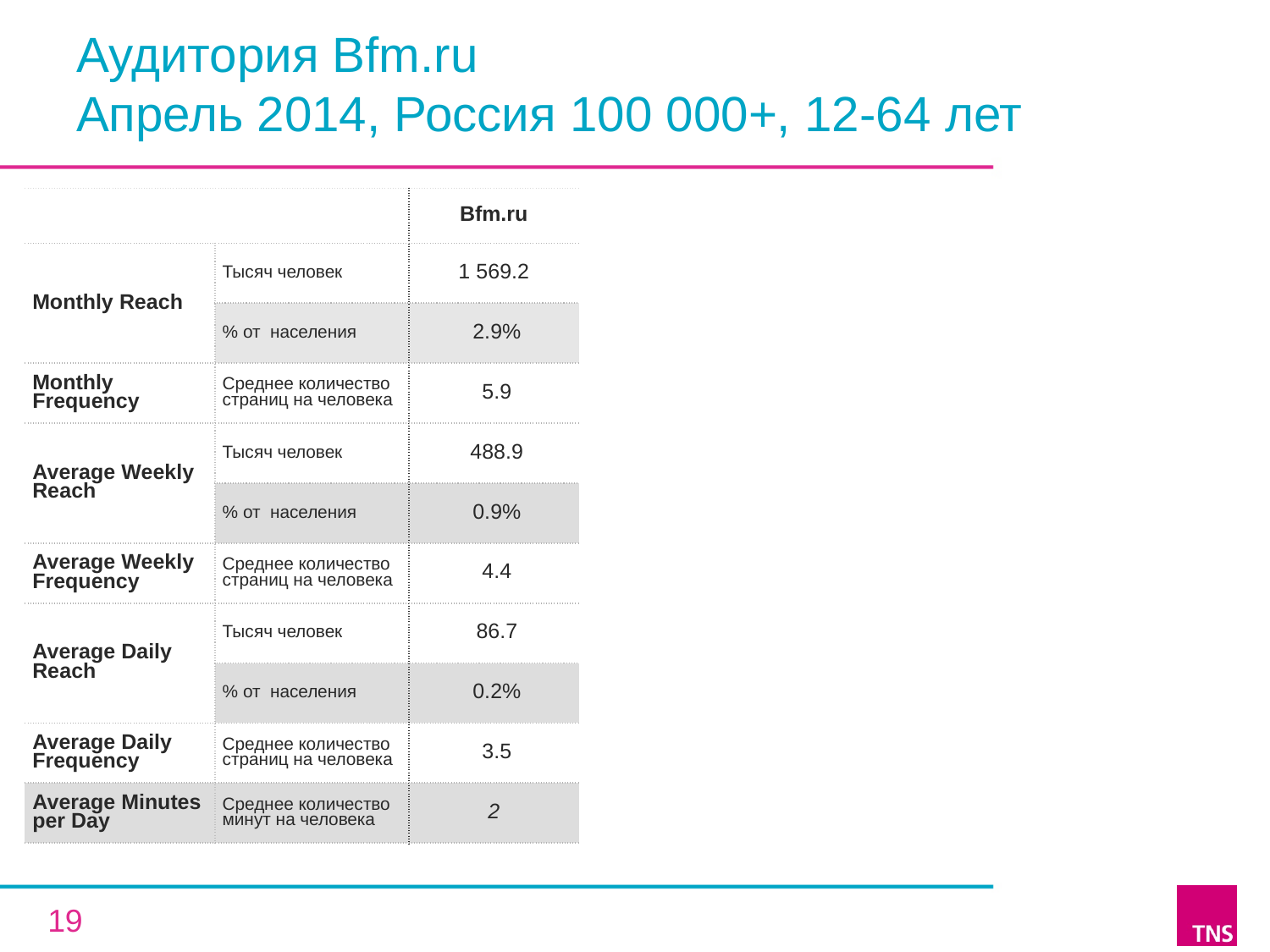

# Аудитория Bfm.ru Апрель 2014, Россия 100 000+, 12-64 лет
|  |  | Bfm.ru |
| --- | --- | --- |
| Monthly Reach | Тысяч человек | 1 569.2 |
|  | % от населения | 2.9% |
| Monthly Frequency | Среднее количество страниц на человека | 5.9 |
| Average Weekly Reach | Тысяч человек | 488.9 |
|  | % от населения | 0.9% |
| Average Weekly Frequency | Среднее количество страниц на человека | 4.4 |
| Average Daily Reach | Тысяч человек | 86.7 |
|  | % от населения | 0.2% |
| Average Daily Frequency | Среднее количество страниц на человека | 3.5 |
| Average Minutes per Day | Среднее количество минут на человека | 2 |

19